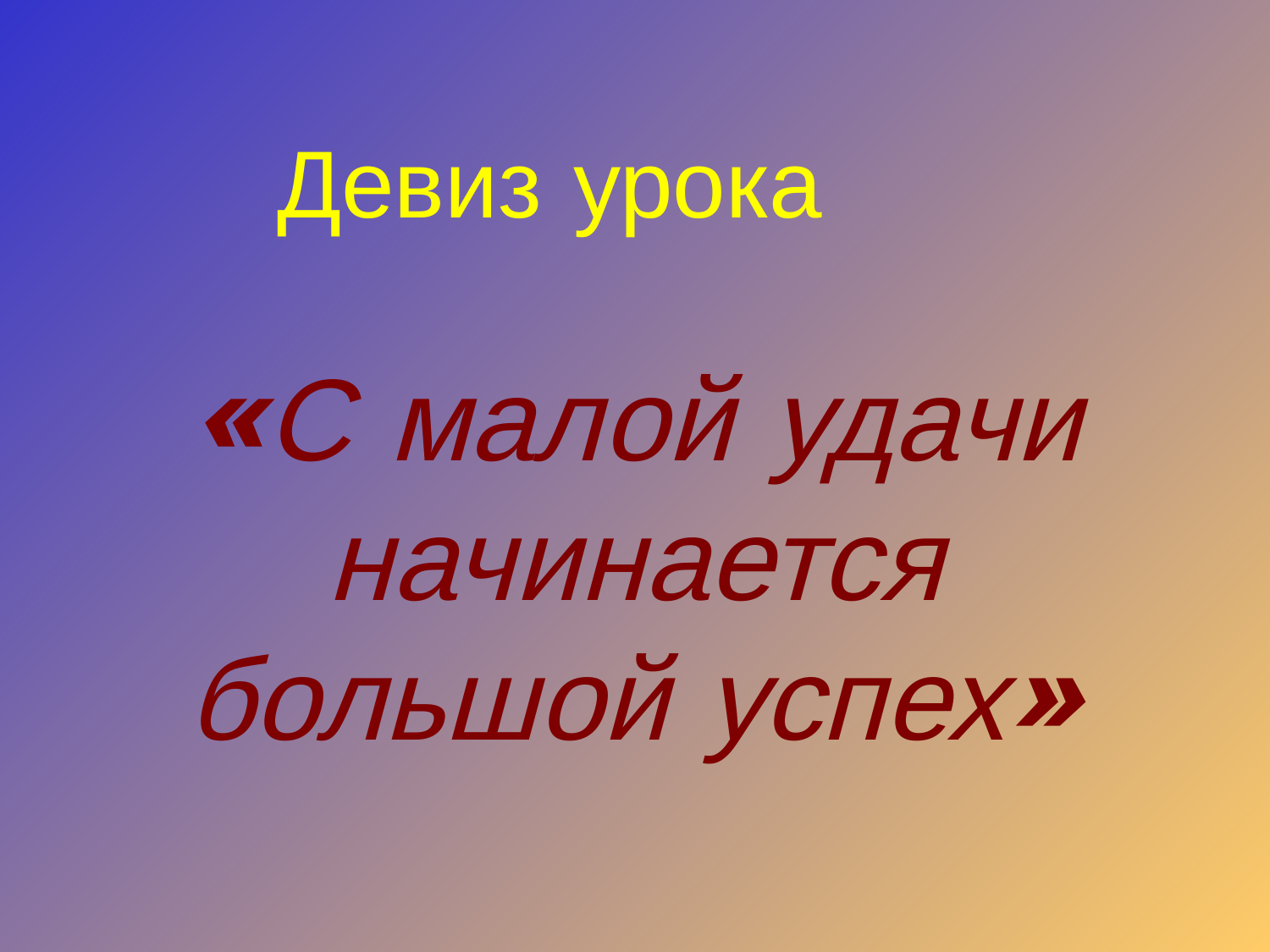

Девиз урока
«С малой удачи начинается большой успех»